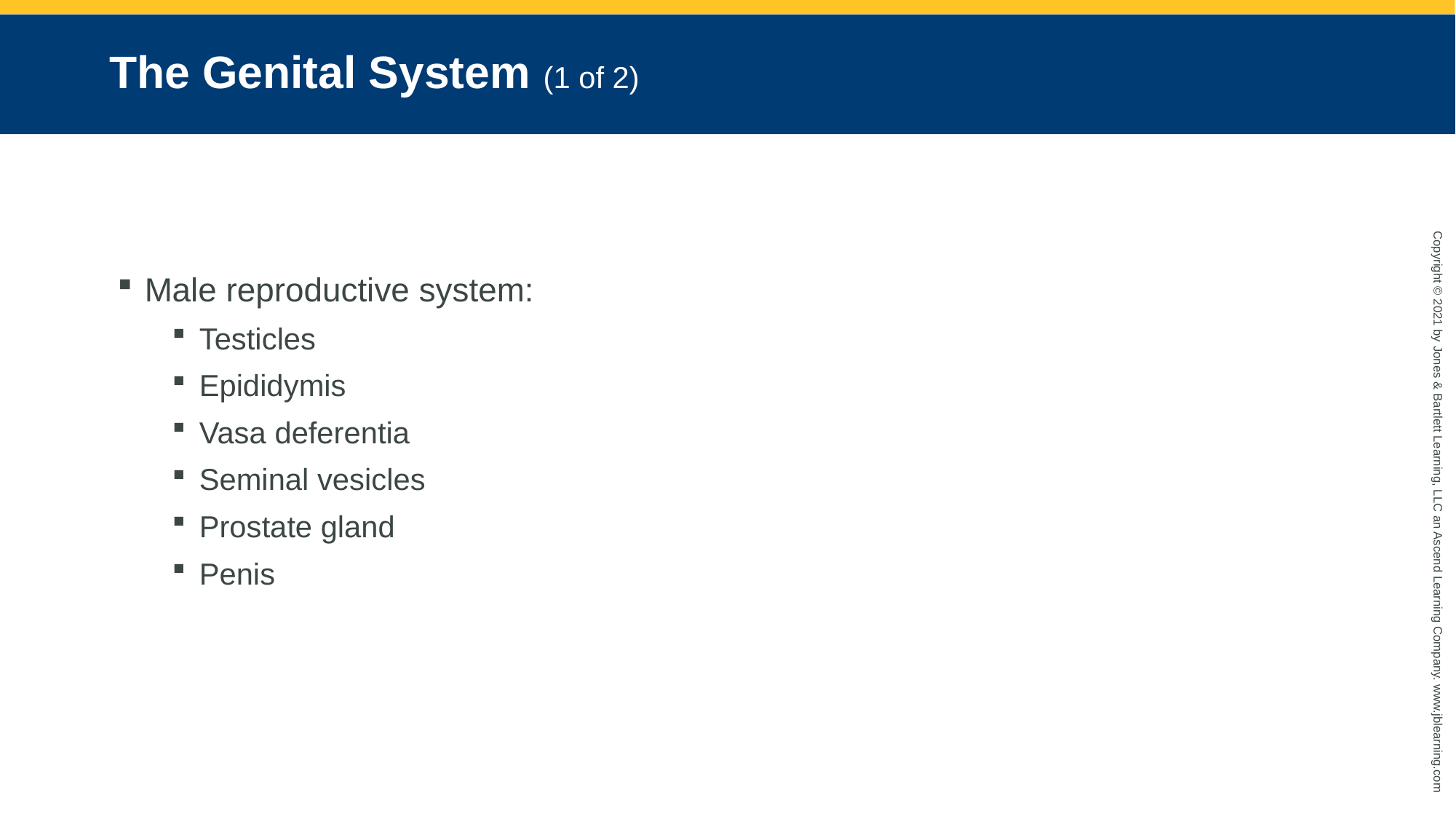

# The Genital System (1 of 2)
Male reproductive system:
Testicles
Epididymis
Vasa deferentia
Seminal vesicles
Prostate gland
Penis